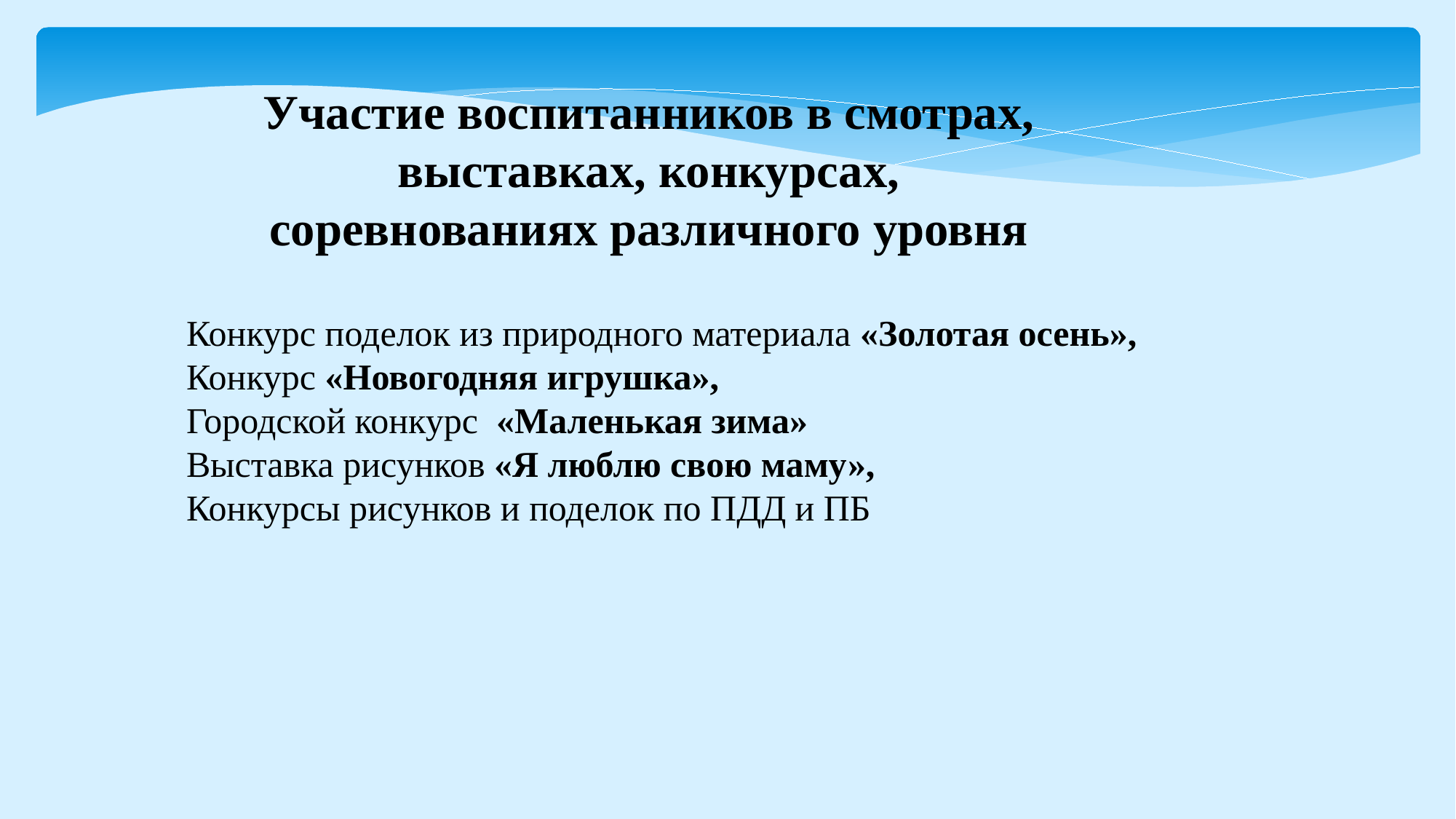

Участие воспитанников в смотрах, выставках, конкурсах, соревнованиях различного уровня
Конкурс поделок из природного материала «Золотая осень»,
Конкурс «Новогодняя игрушка»,
Городской конкурс  «Маленькая зима»
Выставка рисунков «Я люблю свою маму»,
Конкурсы рисунков и поделок по ПДД и ПБ